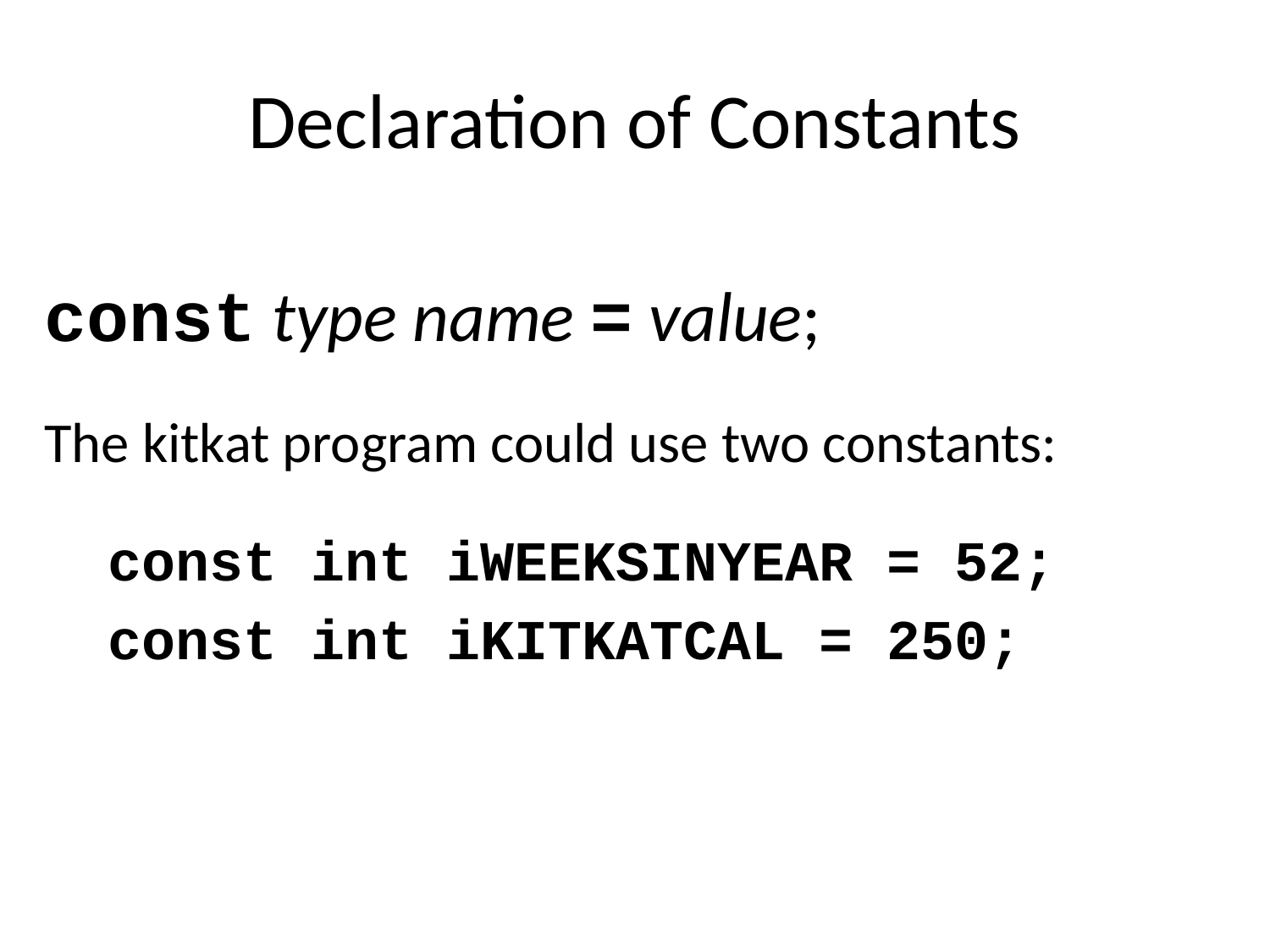

# Declaration of Constants
const type name = value;

The kitkat program could use two constants:

const int iWEEKSINYEAR = 52;
const int iKITKATCAL = 250;